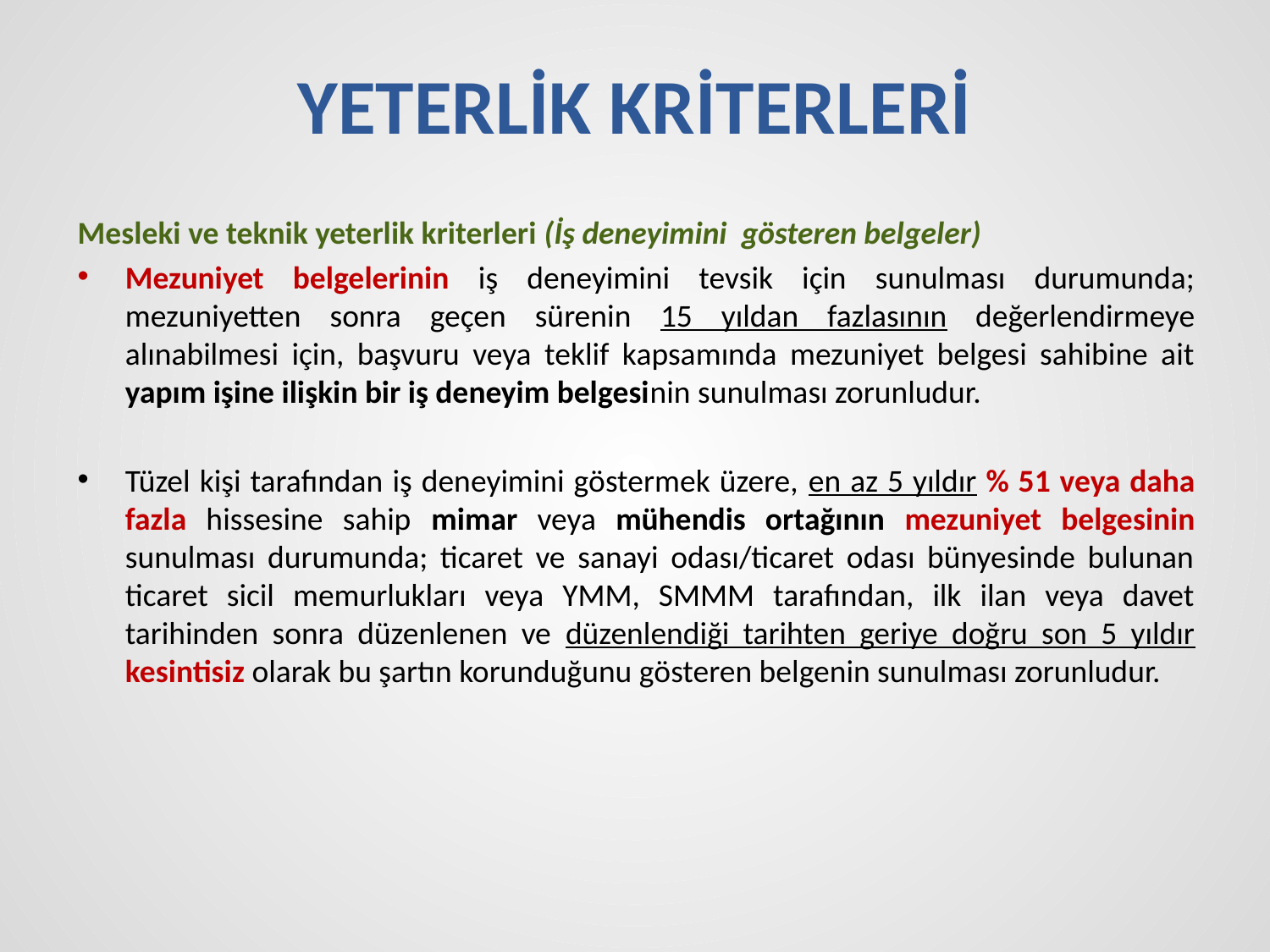

# YETERLİK KRİTERLERİ
Mesleki ve teknik yeterlik kriterleri (İş deneyimini  gösteren belgeler)
Mezuniyet belgelerinin iş deneyimini tevsik için sunulması durumunda; mezuniyetten sonra geçen sürenin 15 yıldan fazlasının değerlendirmeye alınabilmesi için, başvuru veya teklif kapsamında mezuniyet belgesi sahibine ait yapım işine ilişkin bir iş deneyim belgesinin sunulması zorunludur.

Tüzel kişi tarafından iş deneyimini göstermek üzere, en az 5 yıldır % 51 veya daha fazla hissesine sahip mimar veya mühendis ortağının mezuniyet belgesinin sunulması durumunda; ticaret ve sanayi odası/ticaret odası bünyesinde bulunan ticaret sicil memurlukları veya YMM, SMMM tarafından, ilk ilan veya davet tarihinden sonra düzenlenen ve düzenlendiği tarihten geriye doğru son 5 yıldır kesintisiz olarak bu şartın korunduğunu gösteren belgenin sunulması zorunludur.